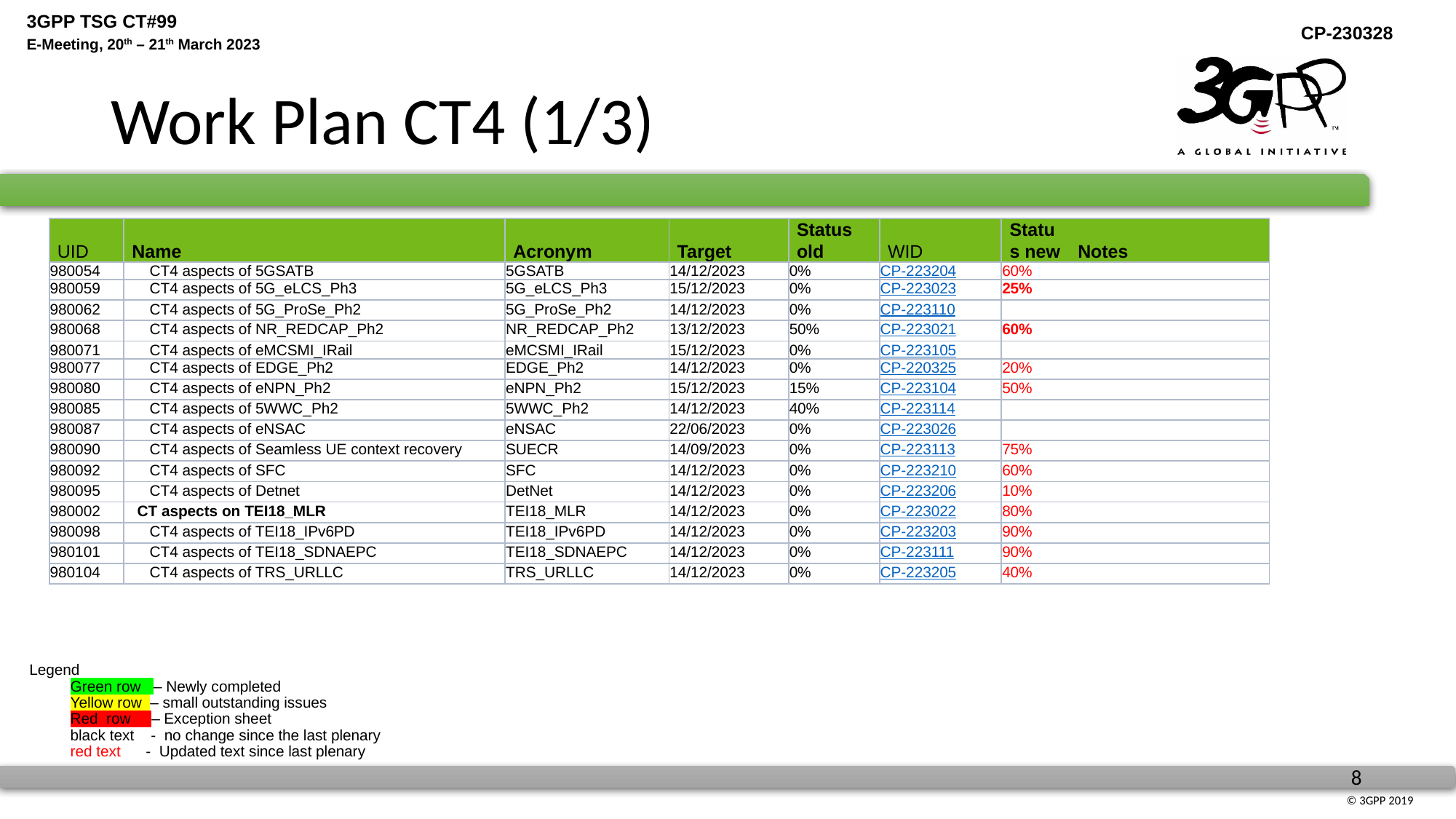

# Work Plan CT4 (1/3)
| UID | Name | Acronym | Target | Status old | WID | Status new | Notes |
| --- | --- | --- | --- | --- | --- | --- | --- |
| 980054 | CT4 aspects of 5GSATB | 5GSATB | 14/12/2023 | 0% | CP-223204 | 60% |  |
| 980059 | CT4 aspects of 5G\_eLCS\_Ph3 | 5G\_eLCS\_Ph3 | 15/12/2023 | 0% | CP-223023 | 25% |  |
| 980062 | CT4 aspects of 5G\_ProSe\_Ph2 | 5G\_ProSe\_Ph2 | 14/12/2023 | 0% | CP-223110 |  |  |
| 980068 | CT4 aspects of NR\_REDCAP\_Ph2 | NR\_REDCAP\_Ph2 | 13/12/2023 | 50% | CP-223021 | 60% |  |
| 980071 | CT4 aspects of eMCSMI\_IRail | eMCSMI\_IRail | 15/12/2023 | 0% | CP-223105 |  |  |
| 980077 | CT4 aspects of EDGE\_Ph2 | EDGE\_Ph2 | 14/12/2023 | 0% | CP-220325 | 20% |  |
| 980080 | CT4 aspects of eNPN\_Ph2 | eNPN\_Ph2 | 15/12/2023 | 15% | CP-223104 | 50% |  |
| 980085 | CT4 aspects of 5WWC\_Ph2 | 5WWC\_Ph2 | 14/12/2023 | 40% | CP-223114 |  |  |
| 980087 | CT4 aspects of eNSAC | eNSAC | 22/06/2023 | 0% | CP-223026 |  |  |
| 980090 | CT4 aspects of Seamless UE context recovery | SUECR | 14/09/2023 | 0% | CP-223113 | 75% |  |
| 980092 | CT4 aspects of SFC | SFC | 14/12/2023 | 0% | CP-223210 | 60% |  |
| 980095 | CT4 aspects of Detnet | DetNet | 14/12/2023 | 0% | CP-223206 | 10% |  |
| 980002 | CT aspects on TEI18\_MLR | TEI18\_MLR | 14/12/2023 | 0% | CP-223022 | 80% |  |
| 980098 | CT4 aspects of TEI18\_IPv6PD | TEI18\_IPv6PD | 14/12/2023 | 0% | CP-223203 | 90% |  |
| 980101 | CT4 aspects of TEI18\_SDNAEPC | TEI18\_SDNAEPC | 14/12/2023 | 0% | CP-223111 | 90% |  |
| 980104 | CT4 aspects of TRS\_URLLC | TRS\_URLLC | 14/12/2023 | 0% | CP-223205 | 40% |  |
Legend
Green row   – Newly completed
	Yellow row  – small outstanding issues
Red  row     – Exception sheet
	black text    -  no change since the last plenary
	red text      -  Updated text since last plenary